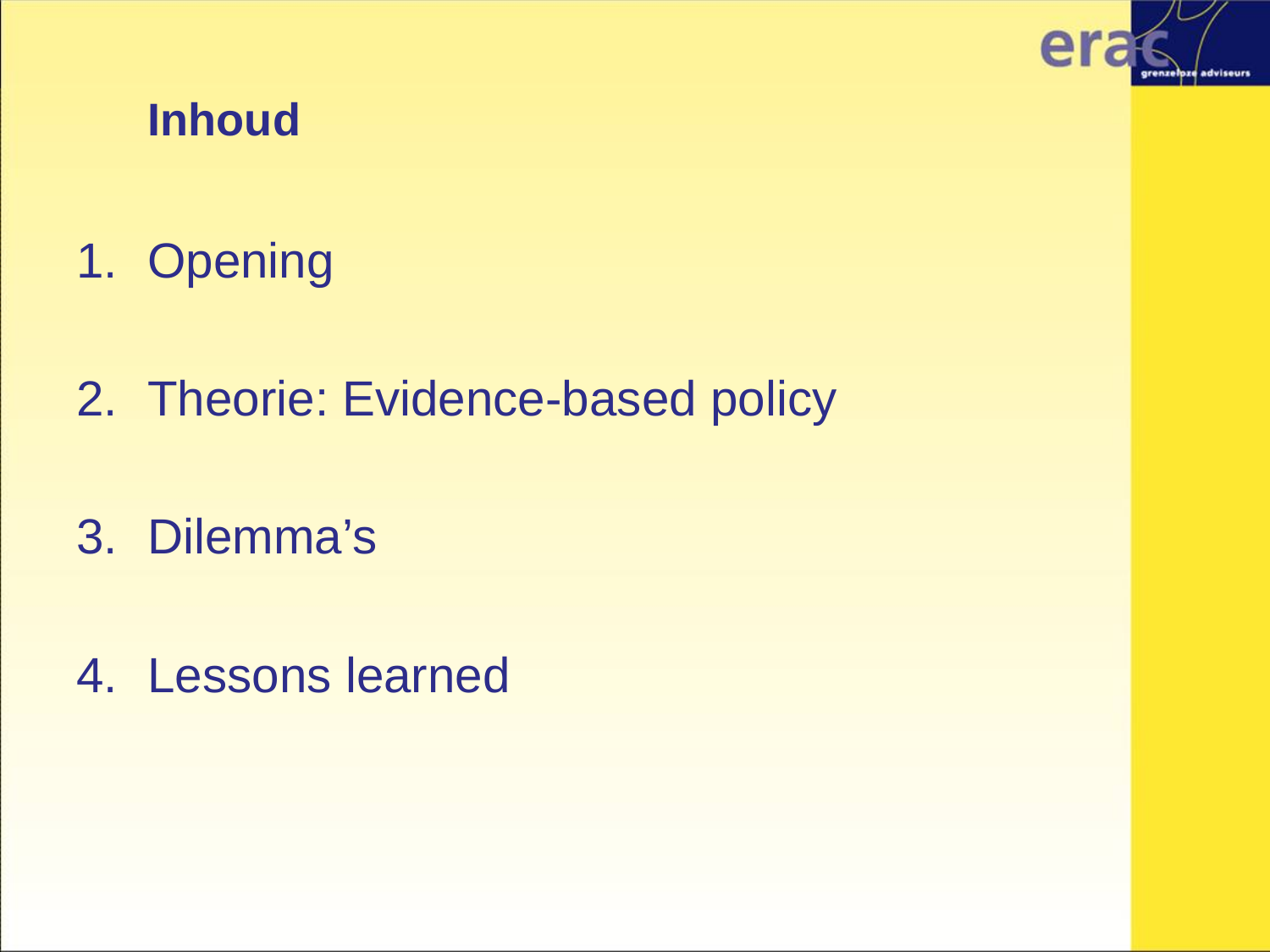

# Inhoud
Opening

Theorie: Evidence-based policy

Dilemma’s

Lessons learned